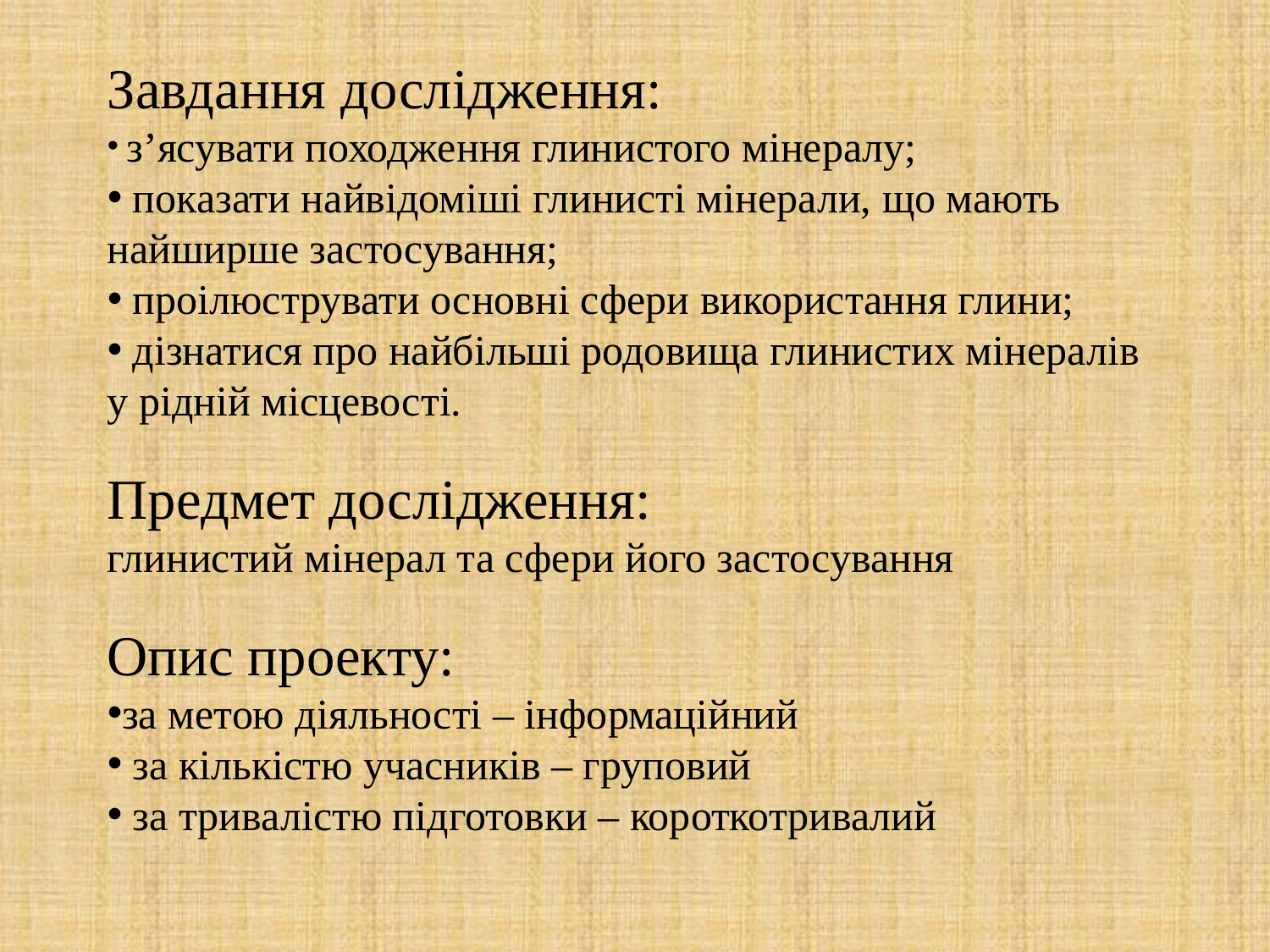

Завдання дослідження:
 з’ясувати походження глинистого мінералу;
 показати найвідоміші глинисті мінерали, що мають найширше застосування;
 проілюструвати основні сфери використання глини;
 дізнатися про найбільші родовища глинистих мінералів у рідній місцевості.

Предмет дослідження:
глинистий мінерал та сфери його застосування

Опис проекту:
за метою діяльності – інформаційний
 за кількістю учасників – груповий
 за тривалістю підготовки – короткотривалий